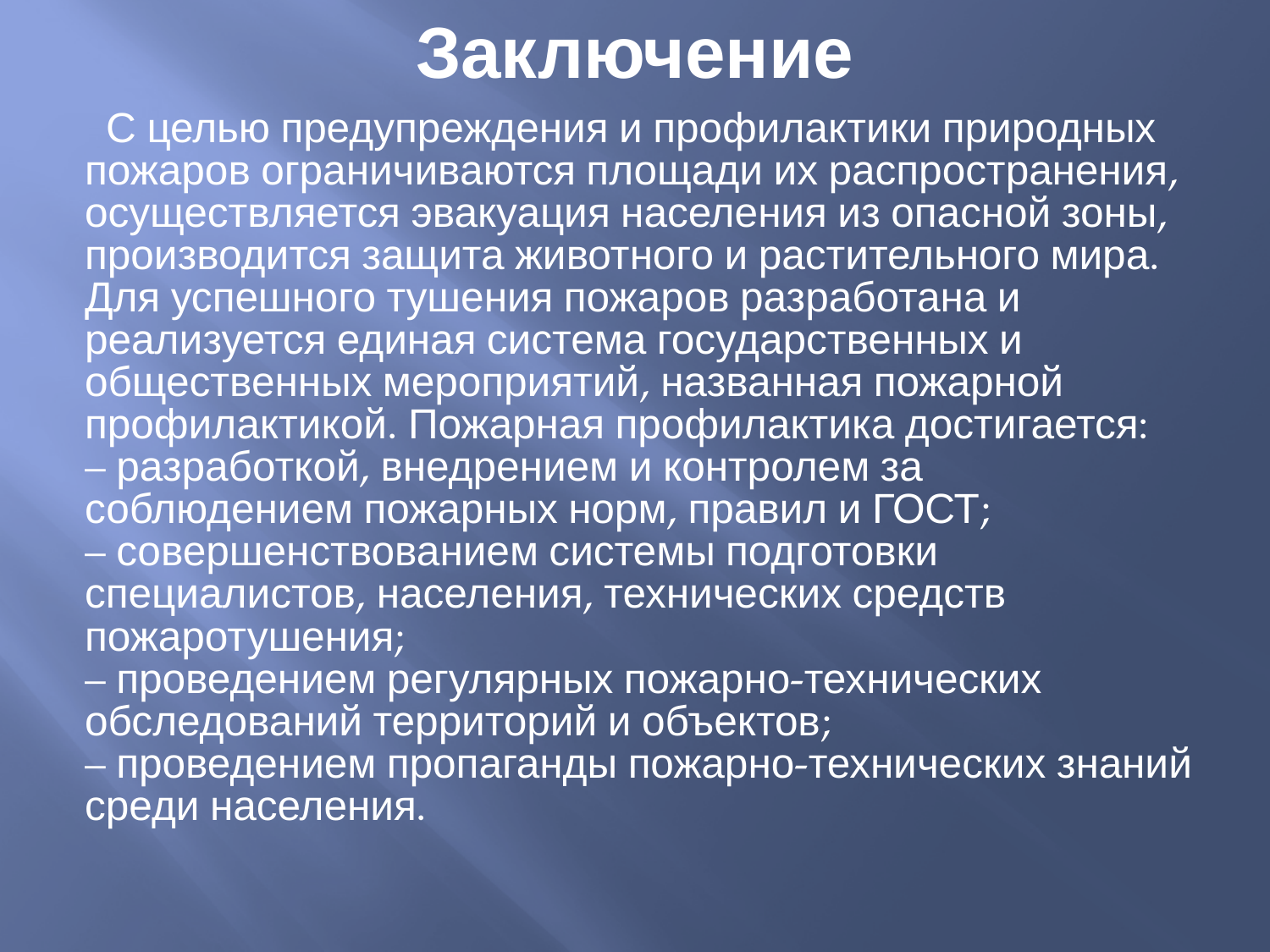

# Заключение
  С целью предупреждения и профилактики природных пожаров ограничиваются площади их распространения, осуществляется эвакуация населения из опасной зоны, производится защита животного и растительного мира. Для успешного тушения пожаров разработана и реализуется единая система государственных и общественных мероприятий, названная пожарной профилактикой. Пожарная профилактика достигается:
– разработкой, внедрением и контролем за соблюдением пожарных норм, правил и ГОСТ;
– совершенствованием системы подготовки специалистов, населения, технических средств пожаротушения;
– проведением регулярных пожарно-технических обследований территорий и объектов;
– проведением пропаганды пожарно-технических знаний среди населения.